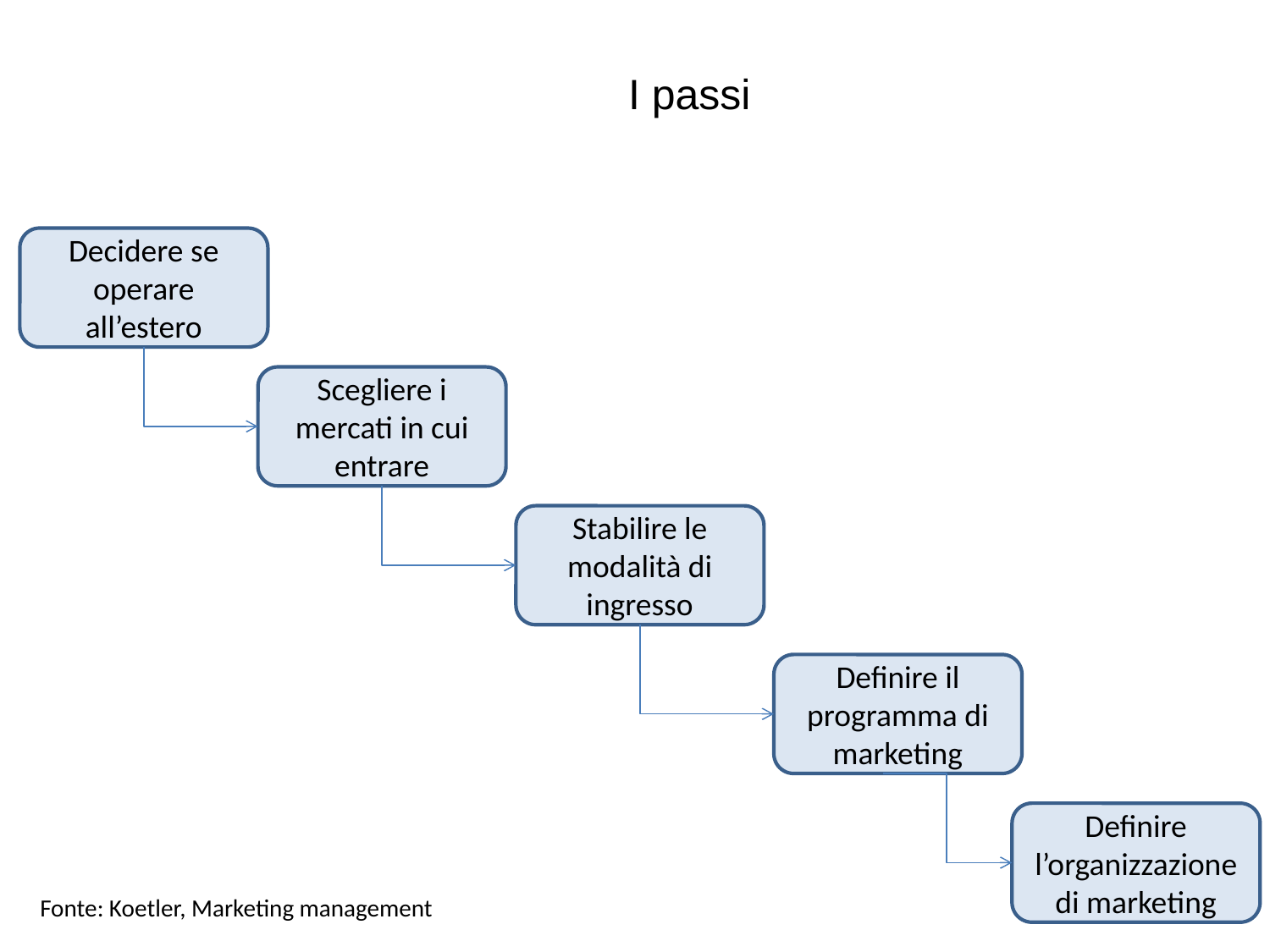

I passi
Decidere se operare all’estero
Scegliere i mercati in cui entrare
Stabilire le modalità di ingresso
Definire il programma di marketing
Definire l’organizzazione di marketing
4
Fonte: Koetler, Marketing management